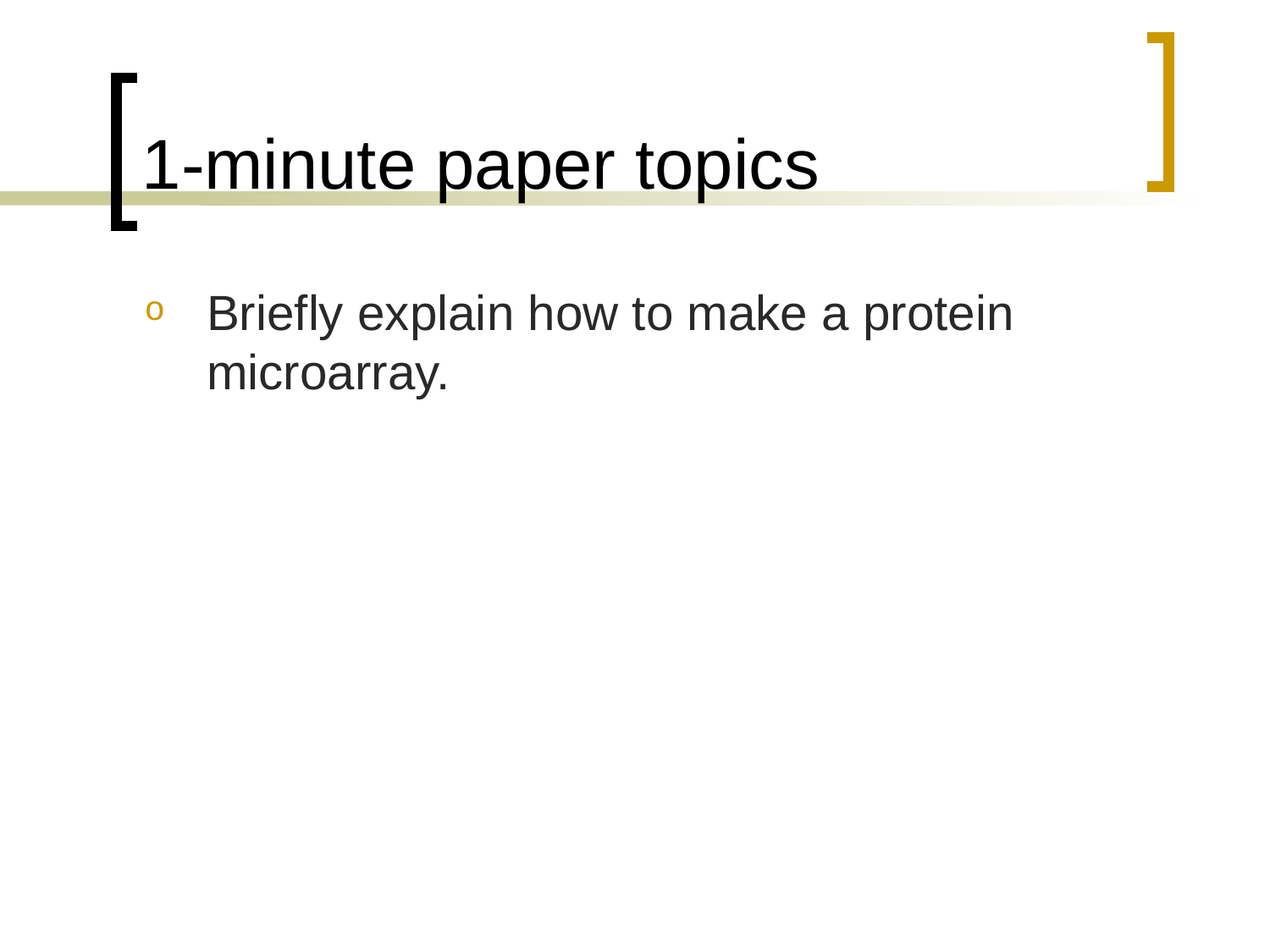

# 1-minute paper topics
Briefly explain how to make a protein microarray.